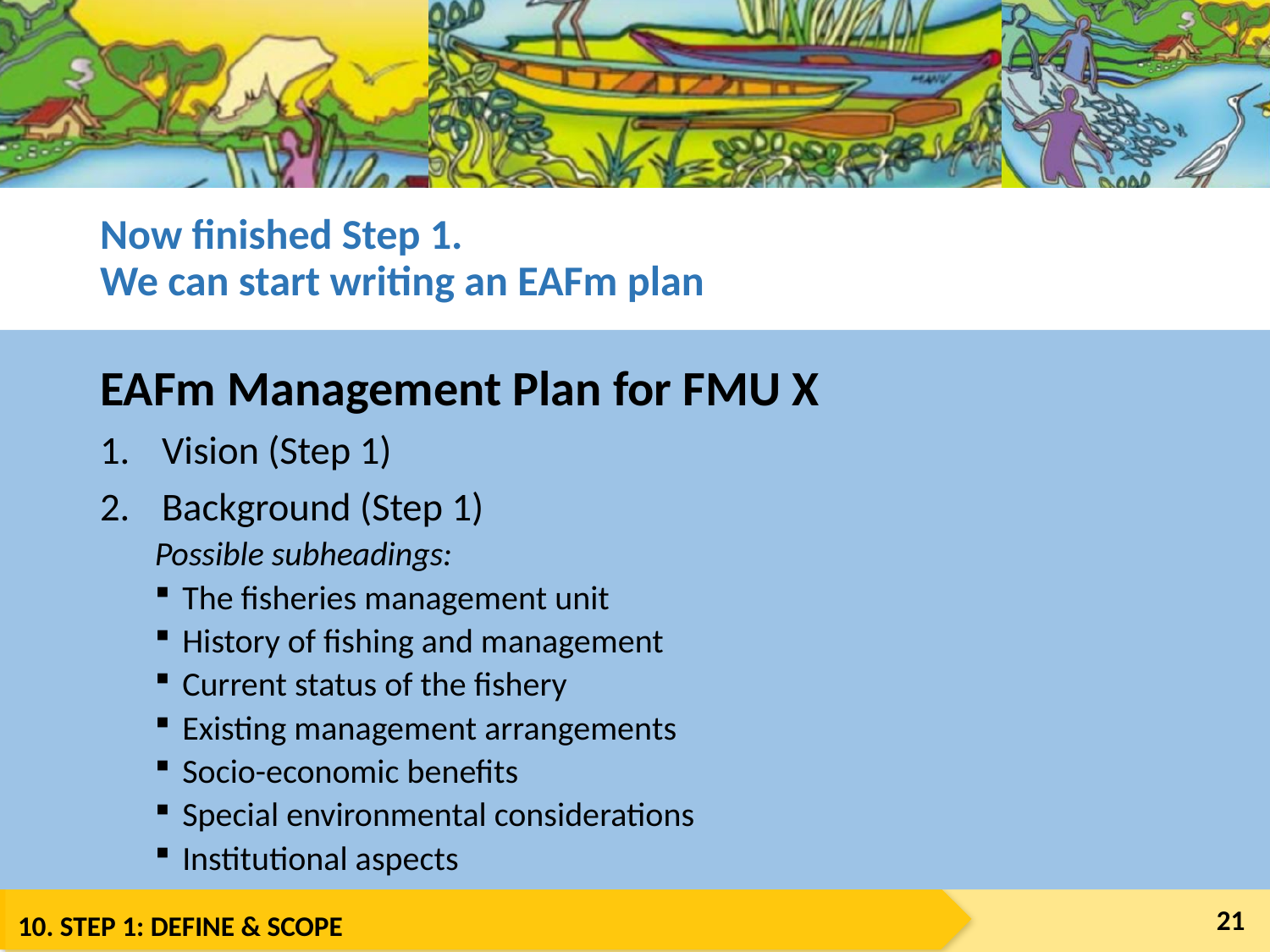

# Now finished Step 1. We can start writing an EAFm plan

EAFm Management Plan for FMU X
Vision (Step 1)
Background (Step 1)
Possible subheadings:
The fisheries management unit
History of fishing and management
Current status of the fishery
Existing management arrangements
Socio-economic benefits
Special environmental considerations
Institutional aspects
21